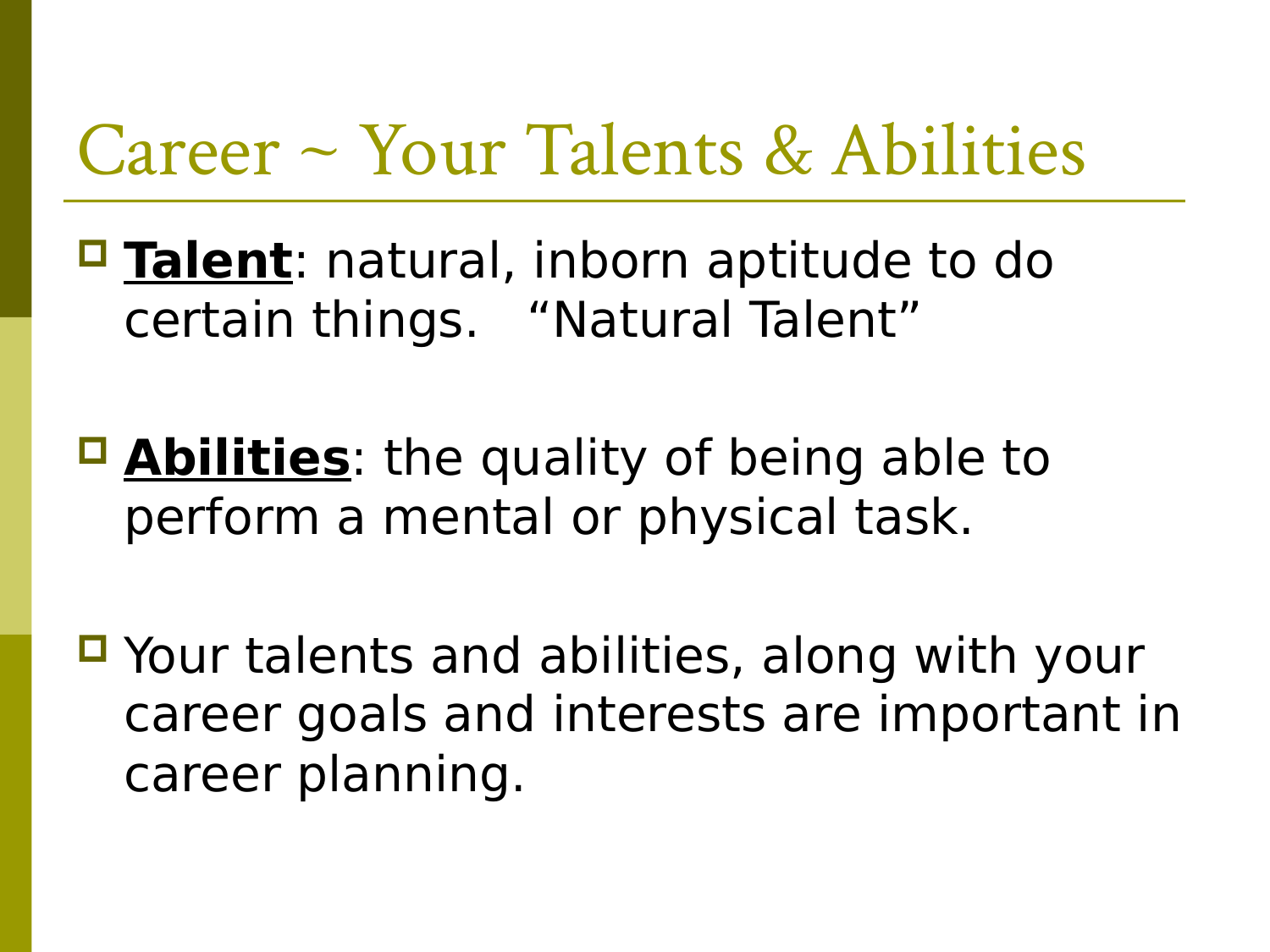

# Career ~ Your Talents & Abilities
Talent: natural, inborn aptitude to do certain things.   “Natural Talent”

Abilities: the quality of being able to perform a mental or physical task.

Your talents and abilities, along with your career goals and interests are important in career planning.